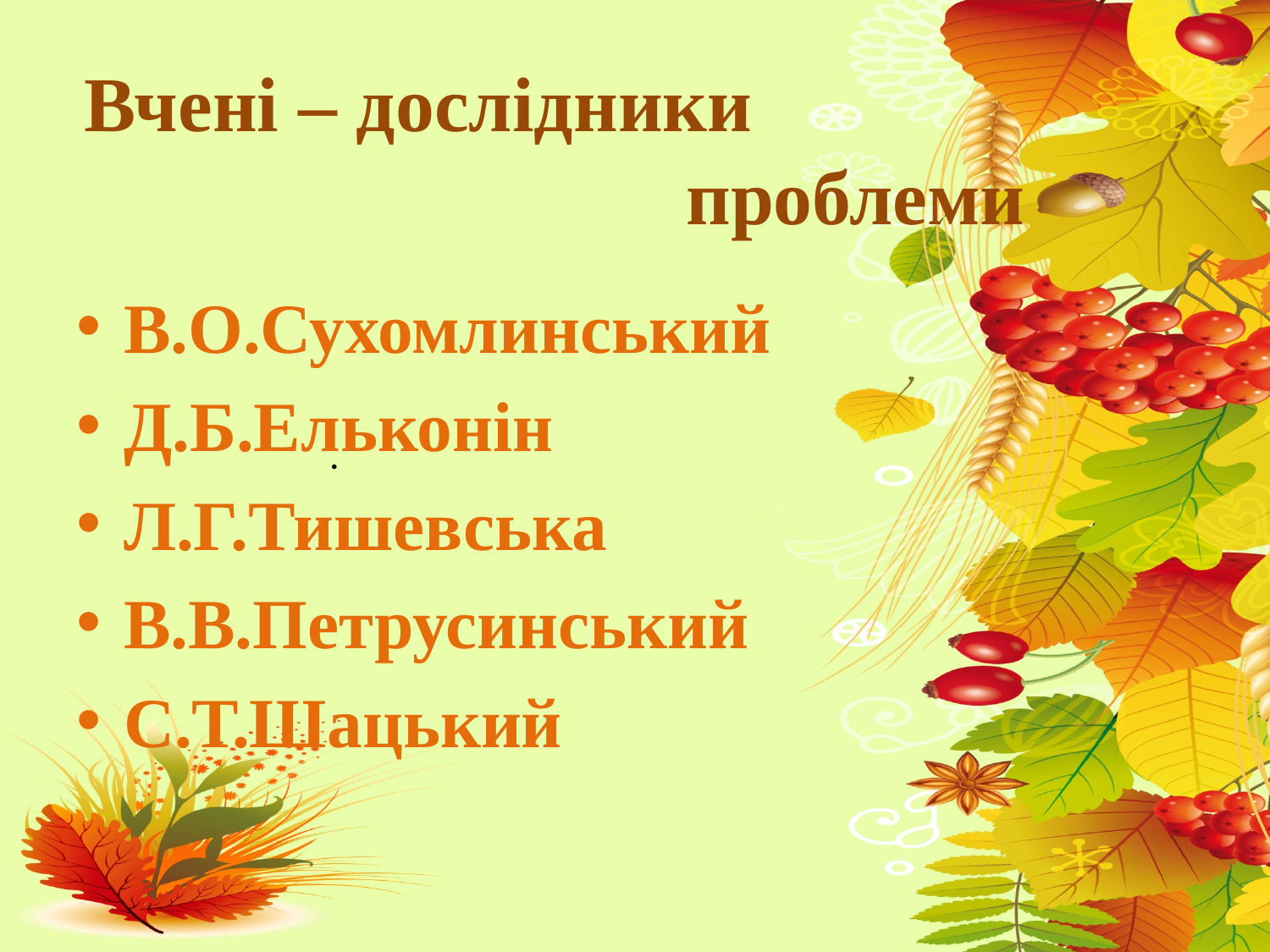

# Вчені – дослідники                                              проблеми
В.О.Сухомлинський
Д.Б.Ельконін
Л.Г.Тишевська
В.В.Петрусинський
С.Т.Шацький

.